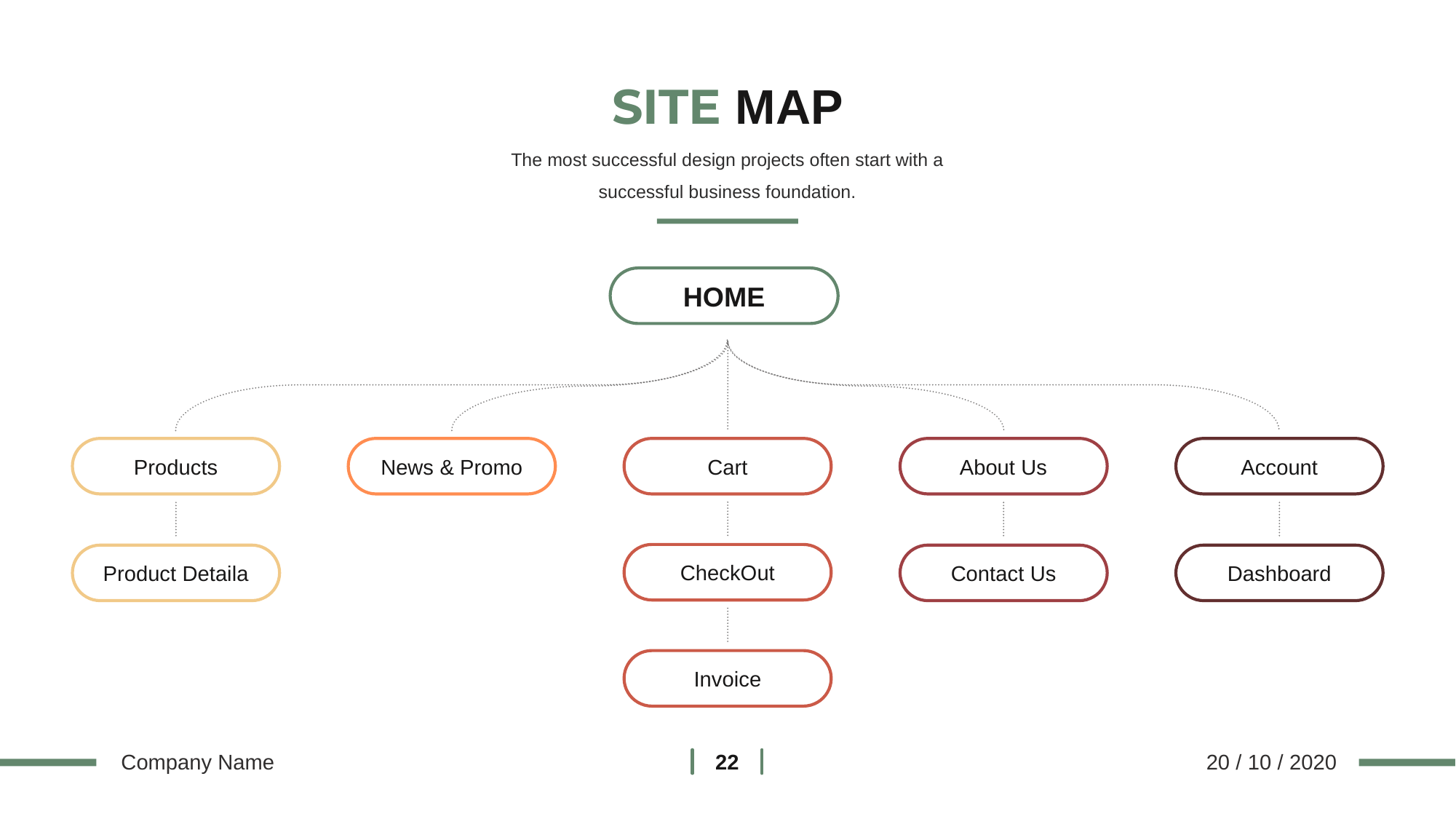

SITE MAP

The most successful design projects often start with a successful business foundation.

HOME
Products
News & Promo
Cart
About Us
Account
CheckOut
Product Detaila
Contact Us
Dashboard
Invoice
Company Name
20 / 10 / 2020